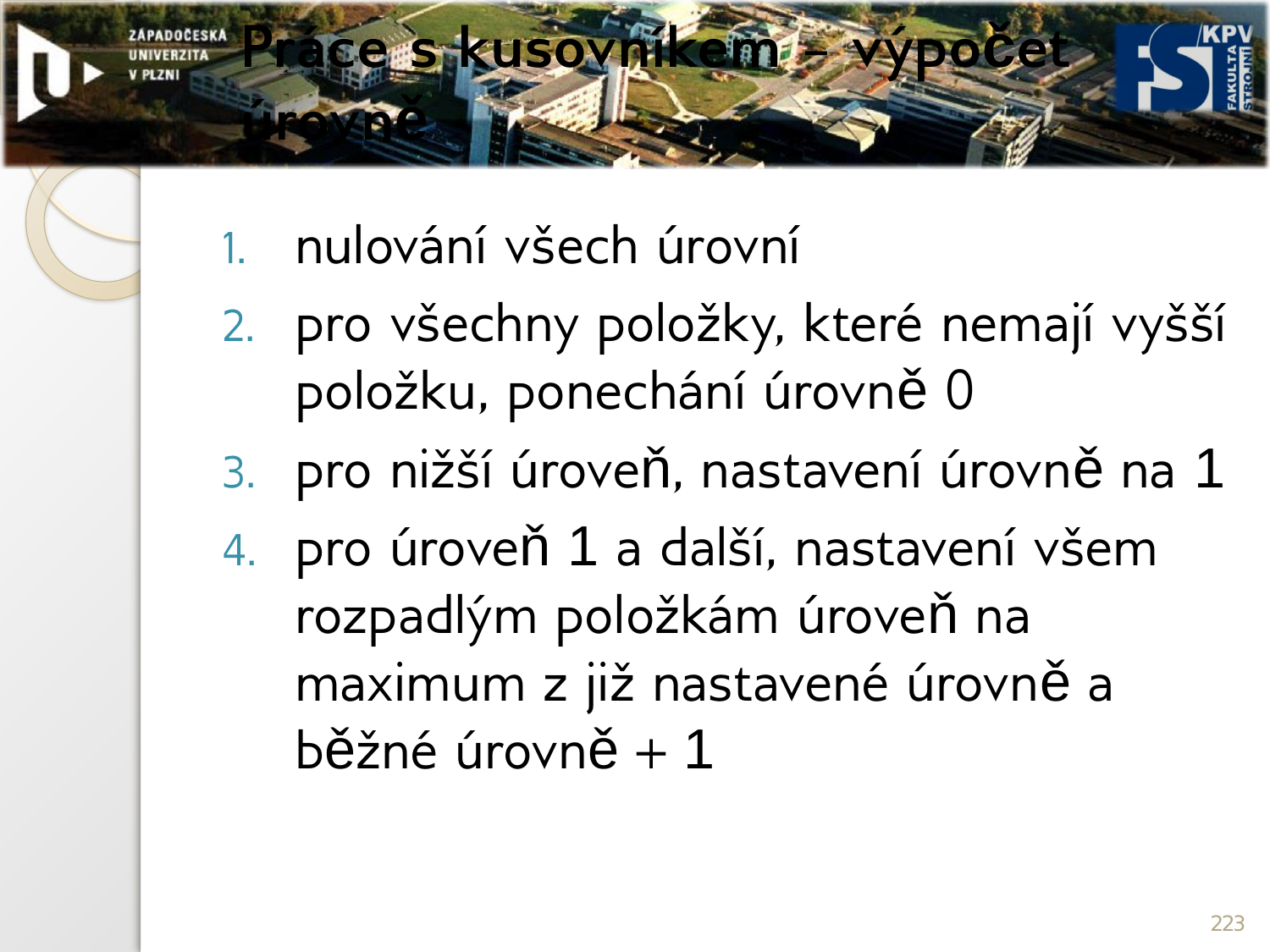

# Práce s kusovníkem – výpočet úrovně
nulování všech úrovní
pro všechny položky, které nemají vyšší položku, ponechání úrovně 0
pro nižší úroveň, nastavení úrovně na 1
pro úroveň 1 a další, nastavení všem rozpadlým položkám úroveň na maximum z již nastavené úrovně a běžné úrovně + 1

223